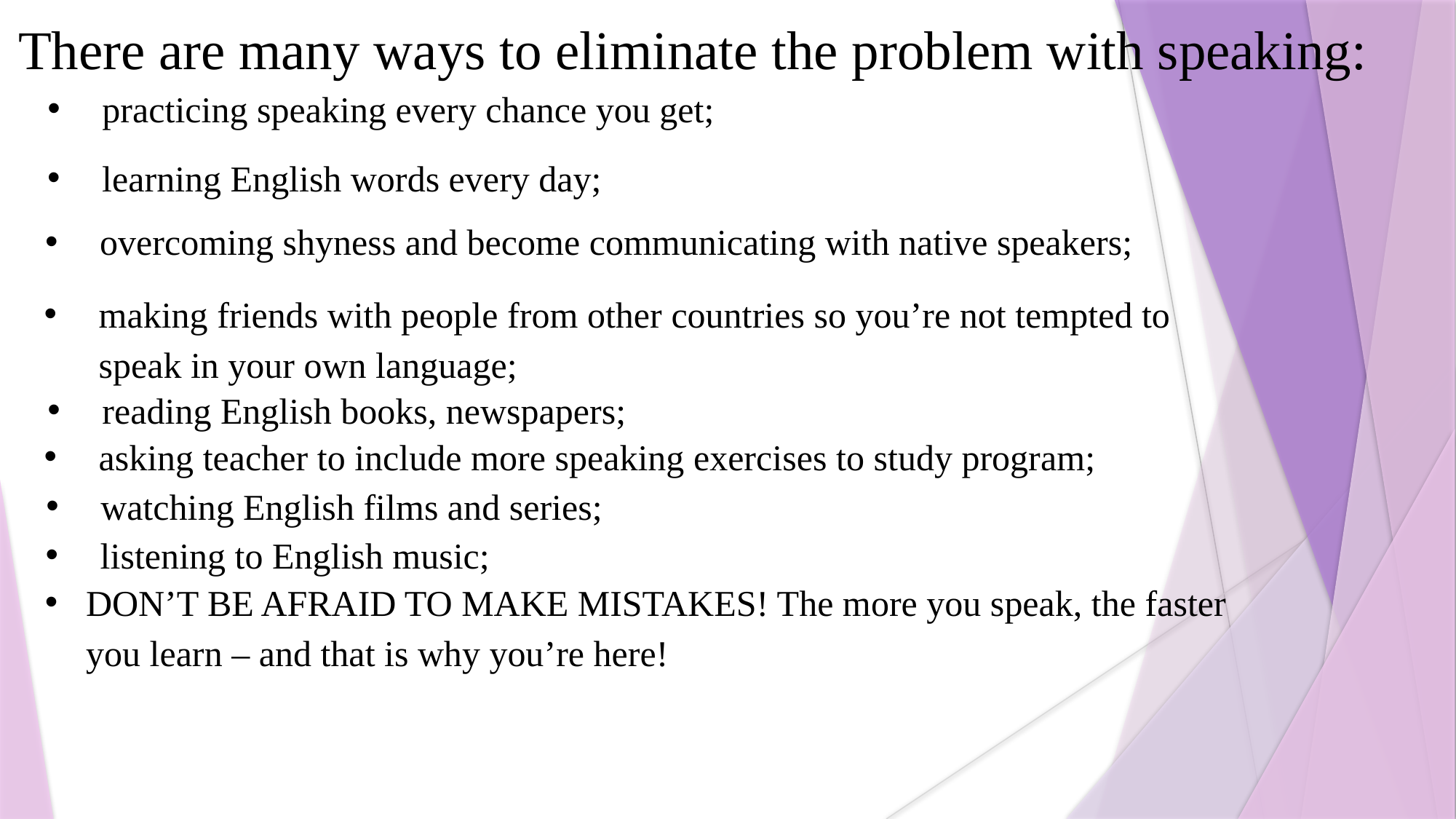

There are many ways to eliminate the problem with speaking:
practicing speaking every chance you get;
learning English words every day;
overcoming shyness and become communicating with native speakers;
making friends with people from other countries so you’re not tempted to speak in your own language;
reading English books, newspapers;
asking teacher to include more speaking exercises to study program;
watching English films and series;
listening to English music;
DON’T BE AFRAID TO MAKE MISTAKES! The more you speak, the faster you learn – and that is why you’re here!